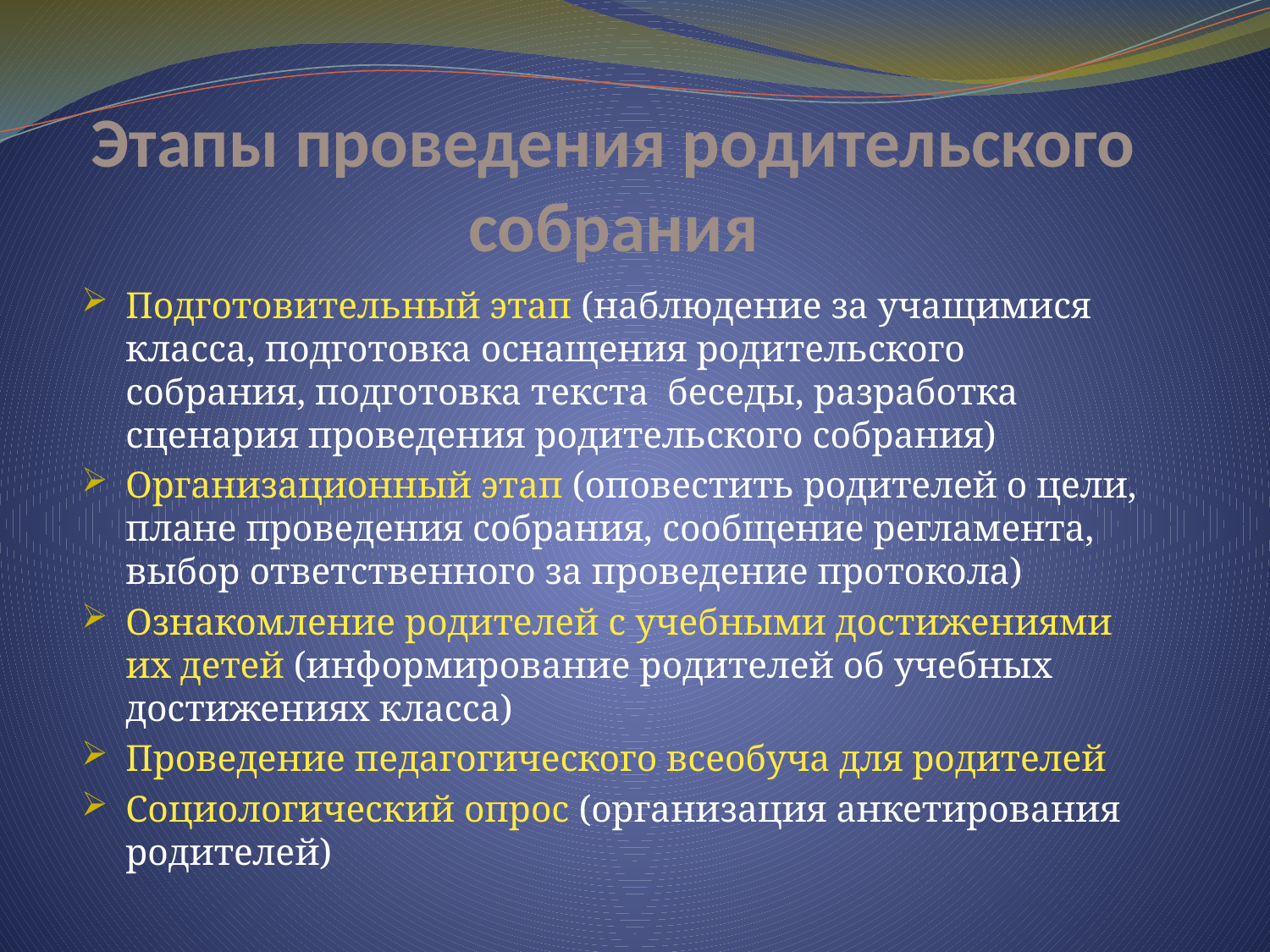

# Этапы проведения родительского собрания
Подготовительный этап (наблюдение за учащимися класса, подготовка оснащения родительского собрания, подготовка текста  беседы, разработка сценария проведения родительского собрания)
Организационный этап (оповестить родителей о цели, плане проведения собрания, сообщение регламента, выбор ответственного за проведение протокола)
Ознакомление родителей с учебными достижениями их детей (информирование родителей об учебных достижениях класса)
Проведение педагогического всеобуча для родителей
Социологический опрос (организация анкетирования родителей)